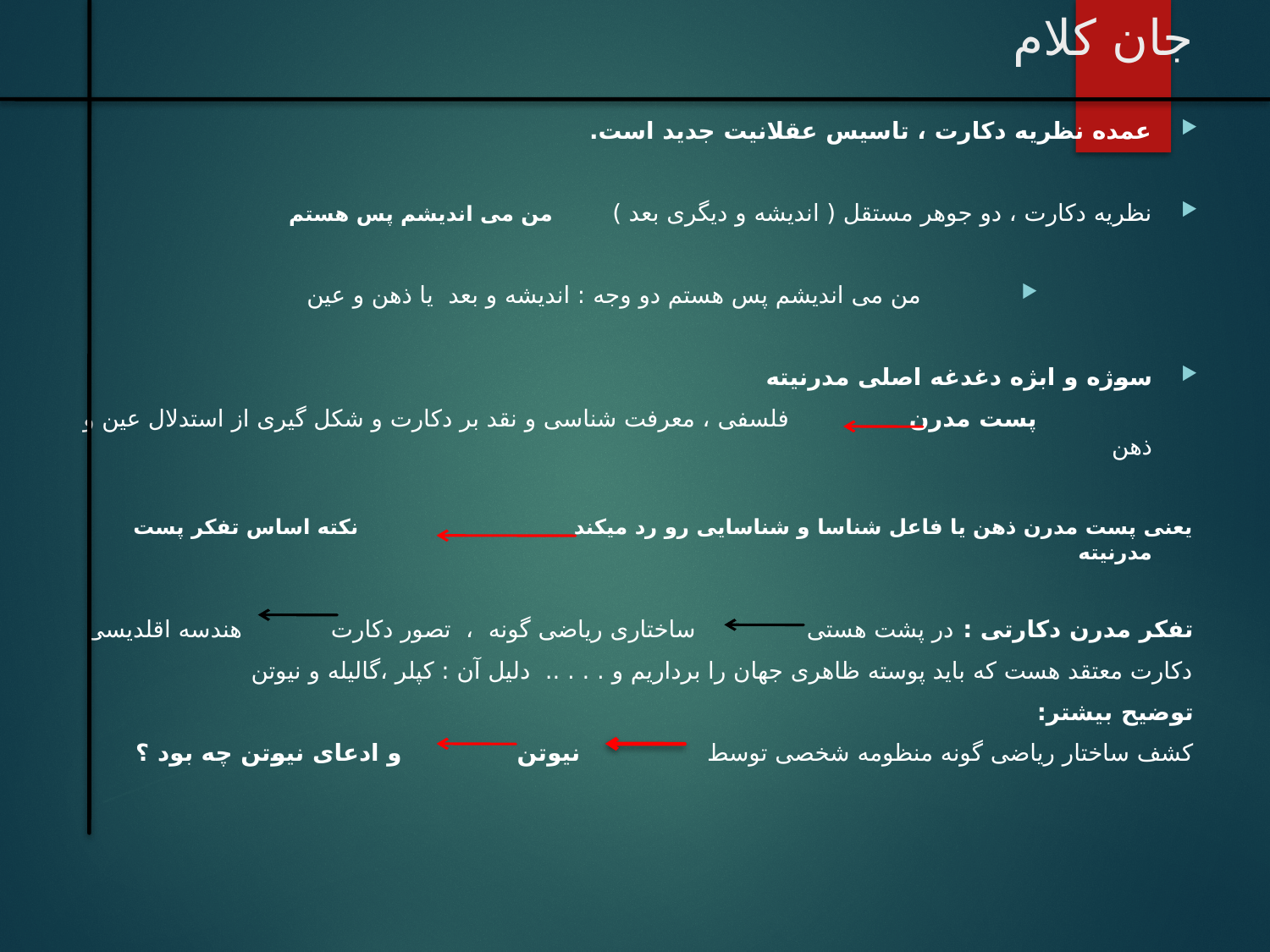

# جان کلام
عمده نظریه دکارت ، تاسیس عقلانیت جدید است.

نظریه دکارت ، دو جوهر مستقل ( اندیشه و دیگری بعد )        من می اندیشم پس هستم

من می اندیشم پس هستم دو وجه : اندیشه و بعد  یا ذهن و عین

سوژه و ابژه دغدغه اصلی مدرنیته
                   پست مدرن                فلسفی ، معرفت شناسی و نقد بر دکارت و شکل گیری از استدلال عین و ذهن

یعنی پست مدرن ذهن یا فاعل شناسا و شناسایی رو رد میکند                              نکته اساس تفکر پست مدرنیته

تفکر مدرن دکارتی : در پشت هستی               ساختاری ریاضی گونه  ،  تصور دکارت            هندسه اقلدیسی
دکارت معتقد هست که باید پوسته ظاهری جهان را برداریم و . . . ..  دلیل آن : کپلر ،گالیله و نیوتن
توضیح بیشتر:
کشف ساختار ریاضی گونه منظومه شخصی توسط                 نیوتن              و ادعای نیوتن چه بود ؟